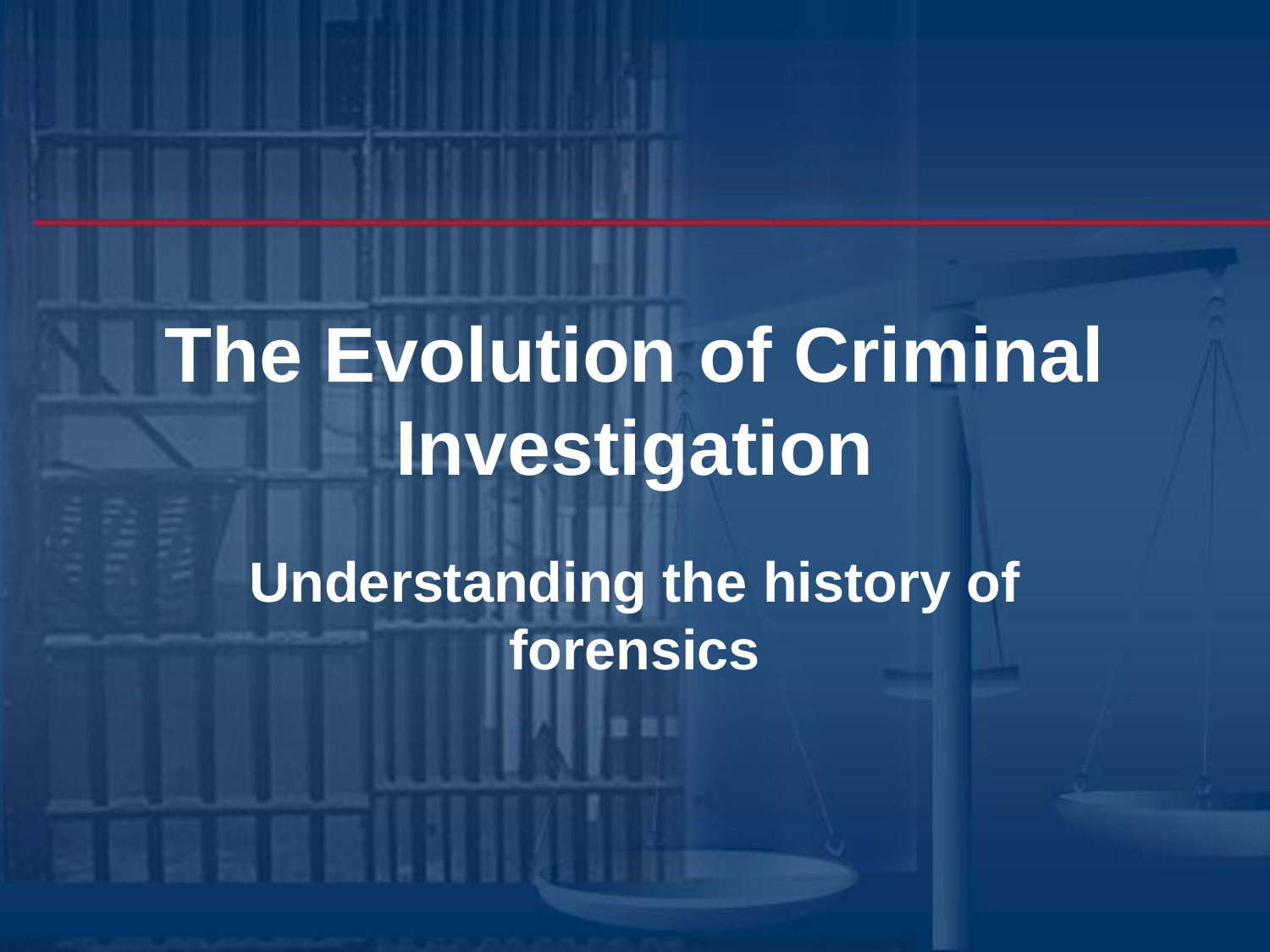

# The Evolution of Criminal Investigation
Understanding the history of forensics